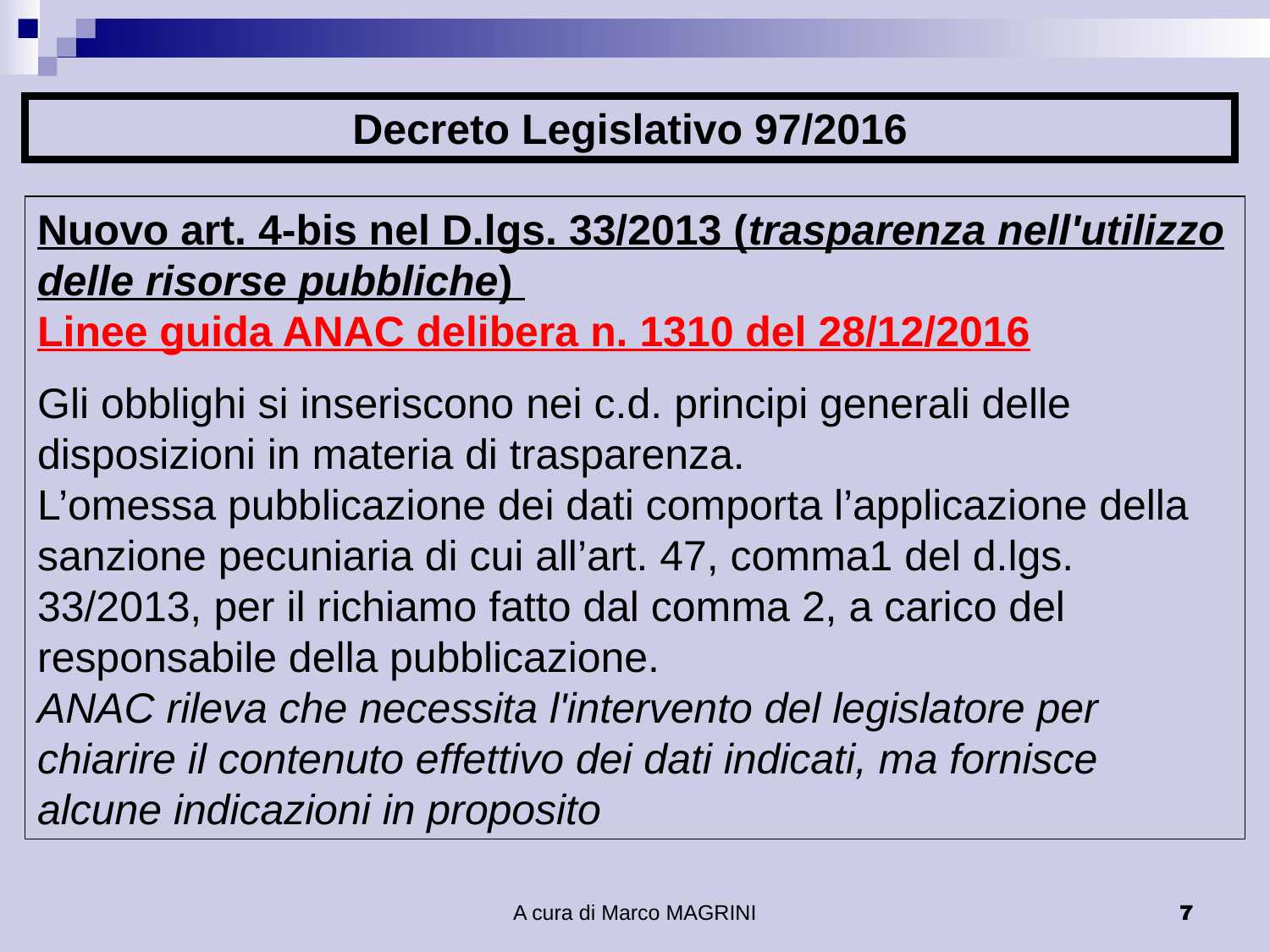

Decreto Legislativo 97/2016
Nuovo art. 4-bis nel D.lgs. 33/2013 (trasparenza nell'utilizzo delle risorse pubbliche)
Linee guida ANAC delibera n. 1310 del 28/12/2016

Gli obblighi si inseriscono nei c.d. principi generali delle disposizioni in materia di trasparenza.
L’omessa pubblicazione dei dati comporta l’applicazione della sanzione pecuniaria di cui all’art. 47, comma1 del d.lgs. 33/2013, per il richiamo fatto dal comma 2, a carico del responsabile della pubblicazione.
ANAC rileva che necessita l'intervento del legislatore per chiarire il contenuto effettivo dei dati indicati, ma fornisce alcune indicazioni in proposito

A cura di Marco MAGRINI
7